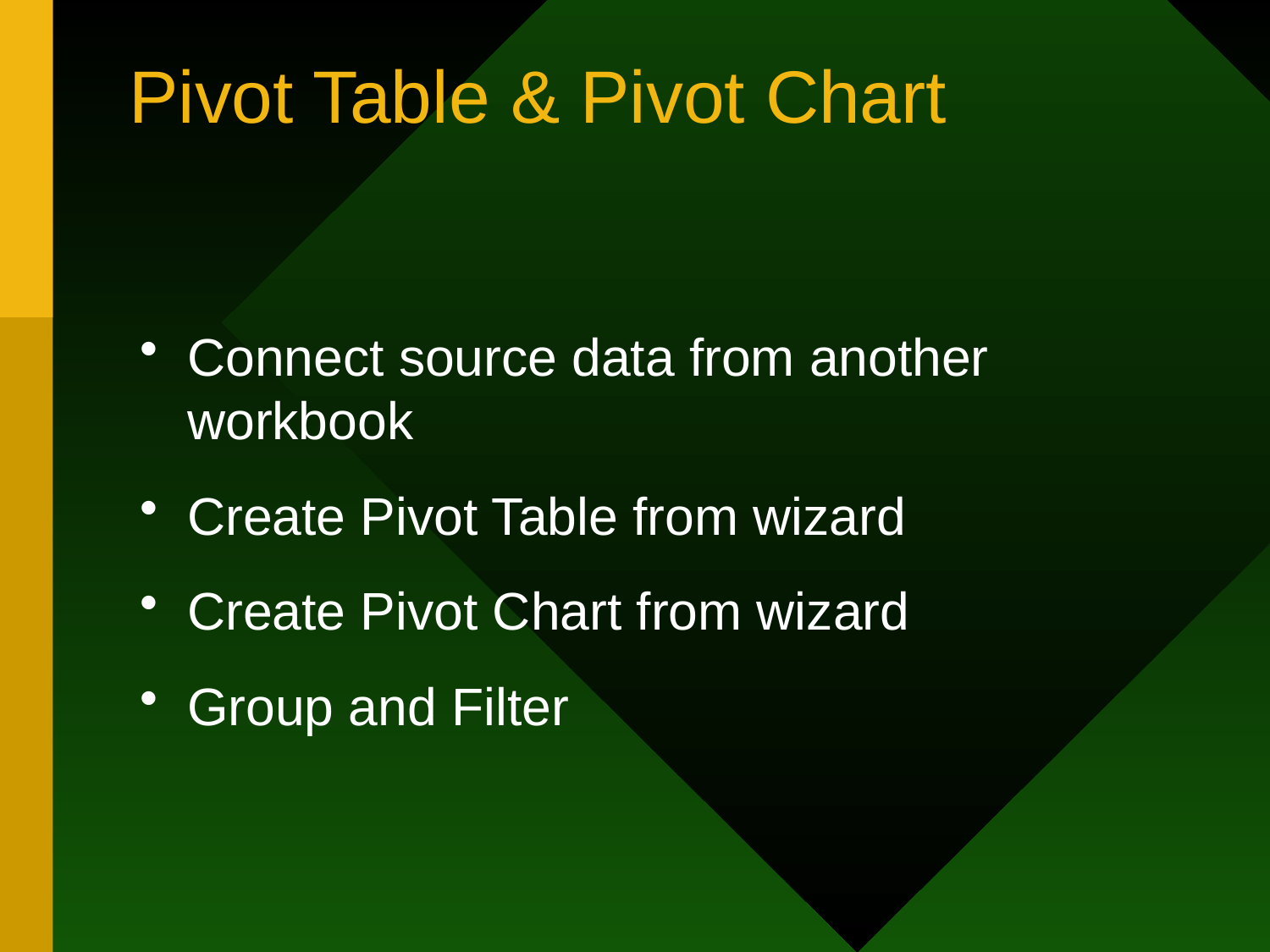

# Pivot Table & Pivot Chart
Connect source data from another workbook
Create Pivot Table from wizard
Create Pivot Chart from wizard
Group and Filter